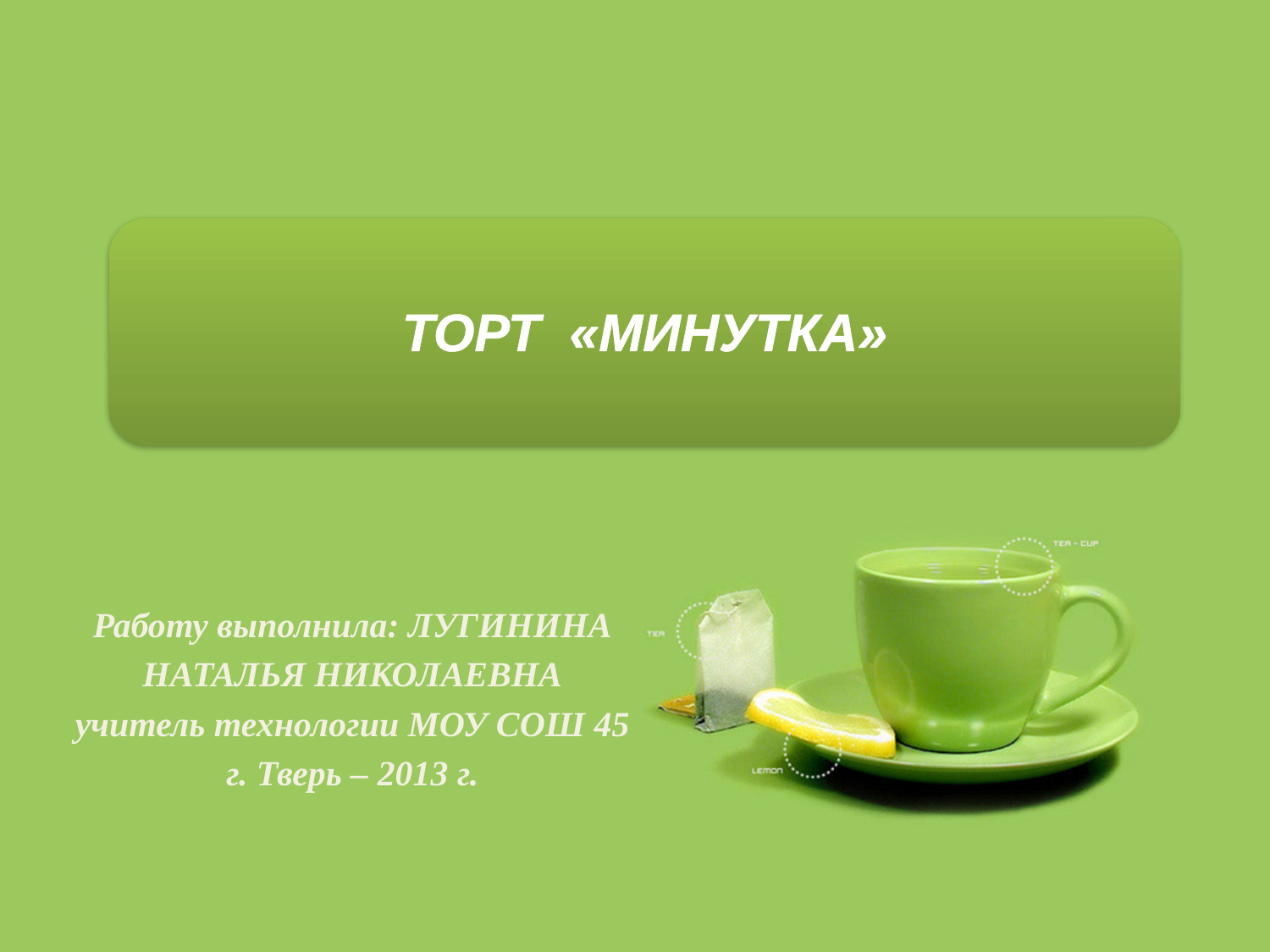

# ТОРТ  «МИНУТКА»
Работу выполнила: ЛУГИНИНА
НАТАЛЬЯ НИКОЛАЕВНА
учитель технологии МОУ СОШ 45
г. Тверь – 2013 г.